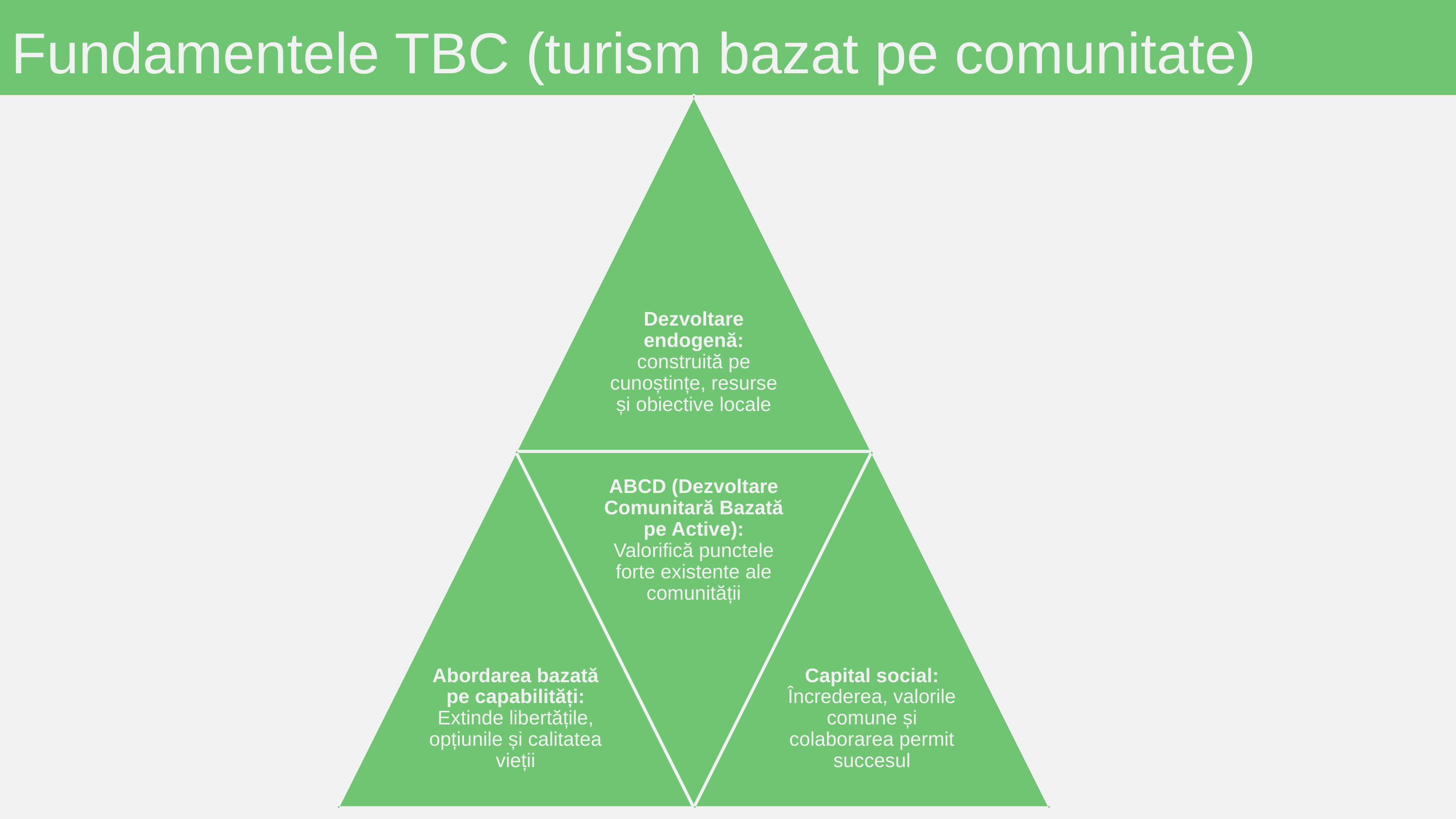

Fundamentele TBC (turism bazat pe comunitate)

Dezvoltare endogenă: construită pe cunoștințe, resurse și obiective locale

ABCD (Dezvoltare Comunitară Bazată pe Active): Valorifică punctele forte existente ale comunității

Abordarea bazată pe capabilități: Extinde libertățile, opțiunile și calitatea vieții

Capital social: Încrederea, valorile comune și colaborarea permit succesul